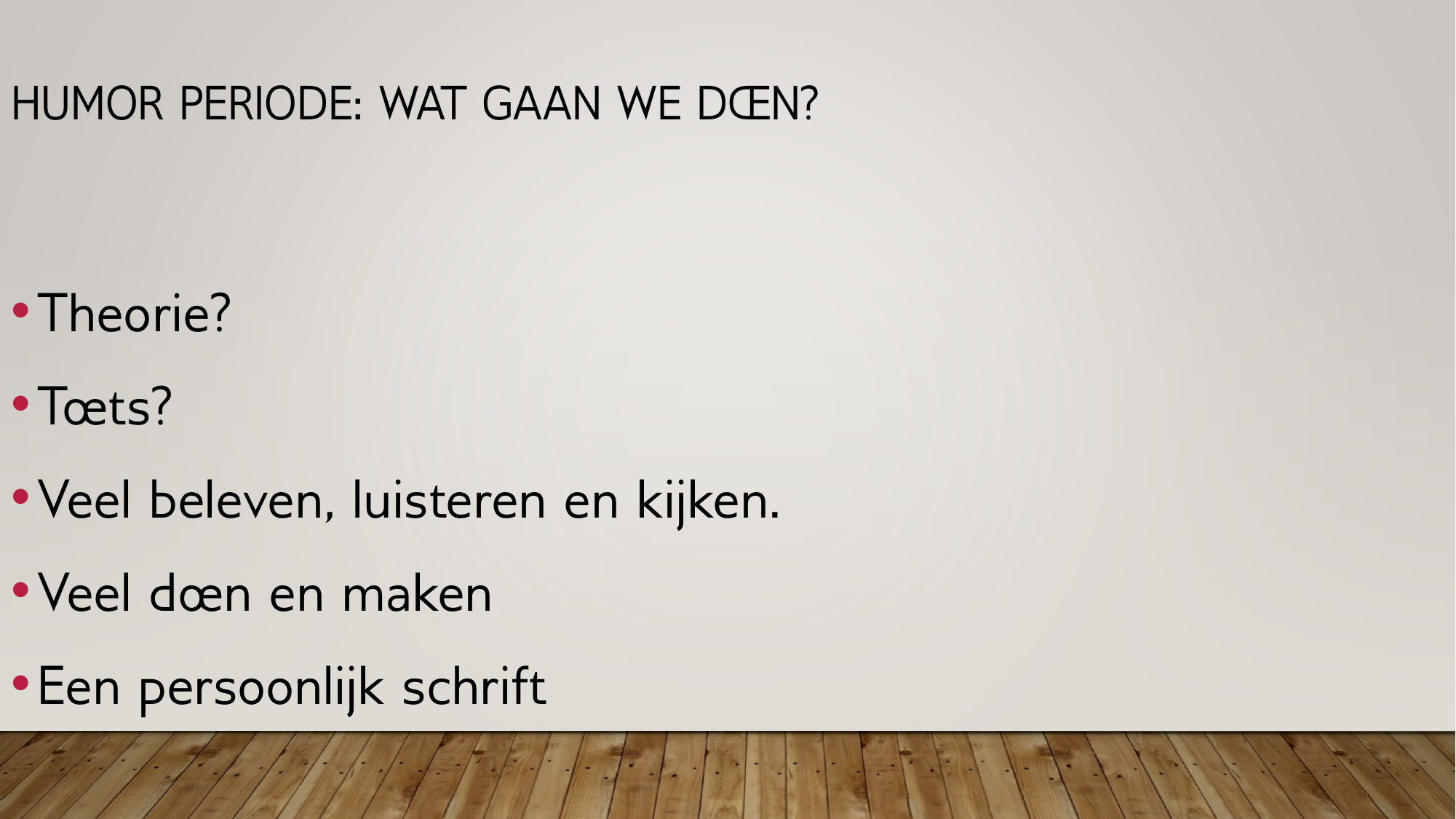

Humor periode: wat gaan we doen?
Theorie?
Toets?
Veel beleven, luisteren en kijken.
Veel doen en maken
Een persoonlijk schrift